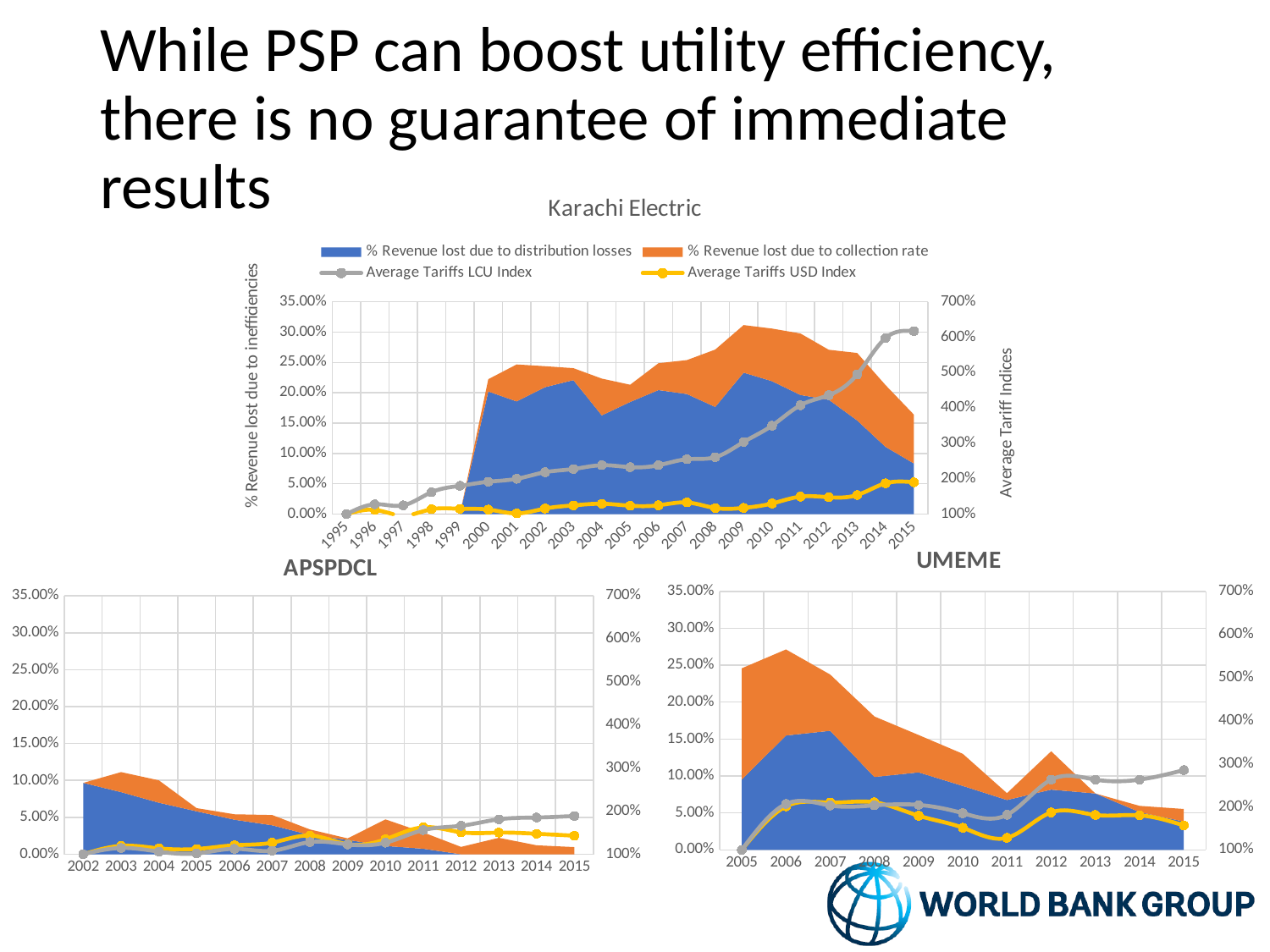

# While PSP can boost utility efficiency, there is no guarantee of immediate results

### Chart: Karachi Electric

| Category | % Revenue lost due to distribution losses | % Revenue lost due to collection rate | Average Tariffs LCU Index | Average Tariffs USD Index |
|---|---|---|---|---|
| 1995 | None | None | 1.0 | 1.0 |
| 1996 | None | None | 1.276736214972402 | 1.1197570426092867 |
| 1997 | None | None | 1.2475013223803724 | 0.9601757488197449 |
| 1998 | None | None | 1.6190079956940058 | 1.1372596711975735 |
| 1999 | None | None | 1.7992119001483653 | 1.1501231717160165 |
| 2000 | 0.2020358383680486 | 0.02022131403745688 | 1.9138006766664126 | 1.1287947035241215 |
| 2001 | 0.185644468252345 | 0.06102016472854766 | 1.9964917678874818 | 1.020139710728499 |
| 2002 | 0.20896524171480818 | 0.03478737942745589 | 2.1834147916249593 | 1.156810585476787 |
| 2003 | 0.22067509305381716 | 0.01974897425009822 | 2.2744561804916033 | 1.246188890926747 |
| 2004 | 0.16267089333996926 | 0.060585965045902 | 2.380216632747753 | 1.2928115942706804 |
| 2005 | 0.1847515795050113 | 0.028329095692876078 | 2.325569536181856 | 1.2364598764090462 |
| 2006 | 0.20433810698269686 | 0.04432866070634649 | 2.3797304090793134 | 1.2493676430628329 |
| 2007 | 0.19779555877091062 | 0.05596775171365737 | 2.5500711515648096 | 1.328499598966996 |
| 2008 | 0.17645944811818995 | 0.09474360331383655 | 2.6075083937781804 | 1.1718629038068795 |
| 2009 | 0.2330621126913806 | 0.07848376943732731 | 3.036629132202318 | 1.1759110719398225 |
| 2010 | 0.21892952468847005 | 0.08678560836794778 | 3.4981476575313333 | 1.2992818417390144 |
| 2011 | 0.19626095457144918 | 0.10141551744135156 | 4.074016810154804 | 1.4930249295505384 |
| 2012 | 0.1884416532538454 | 0.08239541166425468 | 4.359235058843382 | 1.4769270652573245 |
| 2013 | 0.15437150240780095 | 0.11119346407456916 | 4.943656087733148 | 1.5392328886237976 |
| 2014 | 0.11078138568655096 | 0.10188143146109464 | 5.972780859436257 | 1.8693832646595985 |
| 2015 | 0.08334161584745142 | 0.08052011529133493 | 6.168364283793763 | 1.8992408398839944 |

### Chart: UMEME

| Category | % Revenue lost due to distribution losses | % Revenue lost due to collection rate | Average Tariffs LCU Index | Average Tariffs USD Index |
|---|---|---|---|---|
| 2005 | 0.09501655677141271 | 0.1508305738714312 | 1.0 | 1.0 |
| 2006 | 0.15478522064435712 | 0.1165813488766404 | 2.0647166890418363 | 2.0074604886097274 |
| 2007 | 0.16112931925321924 | 0.07626097097698005 | 2.0285052193443924 | 2.0957975432785743 |
| 2008 | 0.09862310566922156 | 0.08194335403007075 | 2.0316631546526827 | 2.1027788727929186 |
| 2009 | 0.1048068008616352 | 0.05067131315877541 | 2.042591667692343 | 1.7912801975067718 |
| 2010 | 0.08648252443382537 | 0.04350083216981787 | 1.8501608617583247 | 1.5129419627003367 |
| 2011 | 0.06744133569833456 | 0.009233254101996696 | 1.8127786232942487 | 1.2795392184652863 |
| 2012 | 0.0814668753693152 | 0.05199244101683125 | 2.6278592382921153 | 1.8683254792035688 |
| 2013 | 0.07627761932912486 | 0.0 | 2.6288257286003933 | 1.809532213983364 |
| 2014 | 0.05105593240682617 | 0.008464317748601161 | 2.629354931179769 | 1.8009166140576385 |
| 2015 | 0.03829905033558655 | 0.017004535455755854 | 2.8501464186845955 | 1.566094875741987 |

### Chart: APSPDCL

| Category | % Revenue lost due to distribution losses | % Revenue lost due to collection rate | Average Tariffs LCU Index | Average Tariffs USD Index |
|---|---|---|---|---|
| 2002 | 0.09663082086399243 | 0.0 | 1.0 | 1.0 |
| 2003 | 0.08414132703246899 | 0.027106928214953585 | 1.145566427091427 | 1.195414849848208 |
| 2004 | 0.06978547250283669 | 0.03032623544225052 | 1.06074041425031 | 1.1378409192616468 |
| 2005 | 0.05816111926111358 | 0.004312620795738525 | 1.018632488154719 | 1.12281356991102 |
| 2006 | 0.04680466123617256 | 0.007377380077751421 | 1.1265274235135985 | 1.208661962496209 |
| 2007 | 0.03924165093629238 | 0.013918545118001916 | 1.0807005132859324 | 1.270497225401217 |
| 2008 | 0.026133424668923377 | 0.00744147328574906 | 1.2838861407456468 | 1.4345443529596105 |
| 2009 | 0.019550655095630202 | 0.0019569847203680054 | 1.2284740864735035 | 1.2336781004158555 |
| 2010 | 0.011249116884512468 | 0.036013474062213696 | 1.268748965843303 | 1.348785058393981 |
| 2011 | 0.007446205551730705 | 0.022125759203578982 | 1.5617293822190028 | 1.6266424817184932 |
| 2012 | 0.0 | 0.009999009999009998 | 1.661447651644759 | 1.5113712965147392 |
| 2013 | 0.0 | 0.02229174814235436 | 1.8117004080953558 | 1.5029108057759233 |
| 2014 | 0.0 | 0.012150548256445697 | 1.8533953127412959 | 1.4762388082286015 |
| 2015 | 0.0 | 0.009704892057833266 | 1.8891439813312063 | 1.4314748002200175 |
19